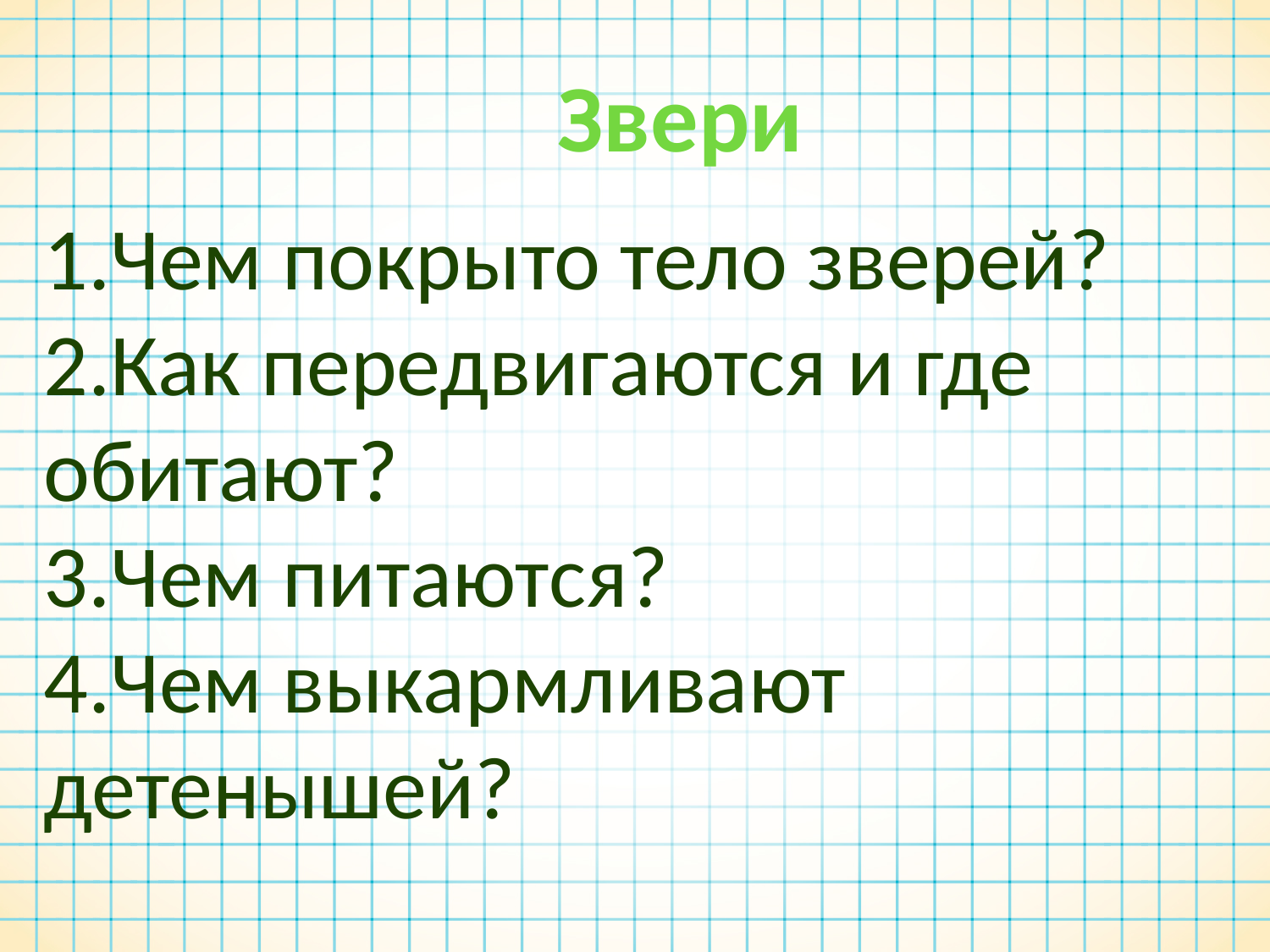

Звери
1.Чем покрыто тело зверей?
2.Как передвигаются и где     обитают?
3.Чем питаются?
4.Чем выкармливают детенышей?